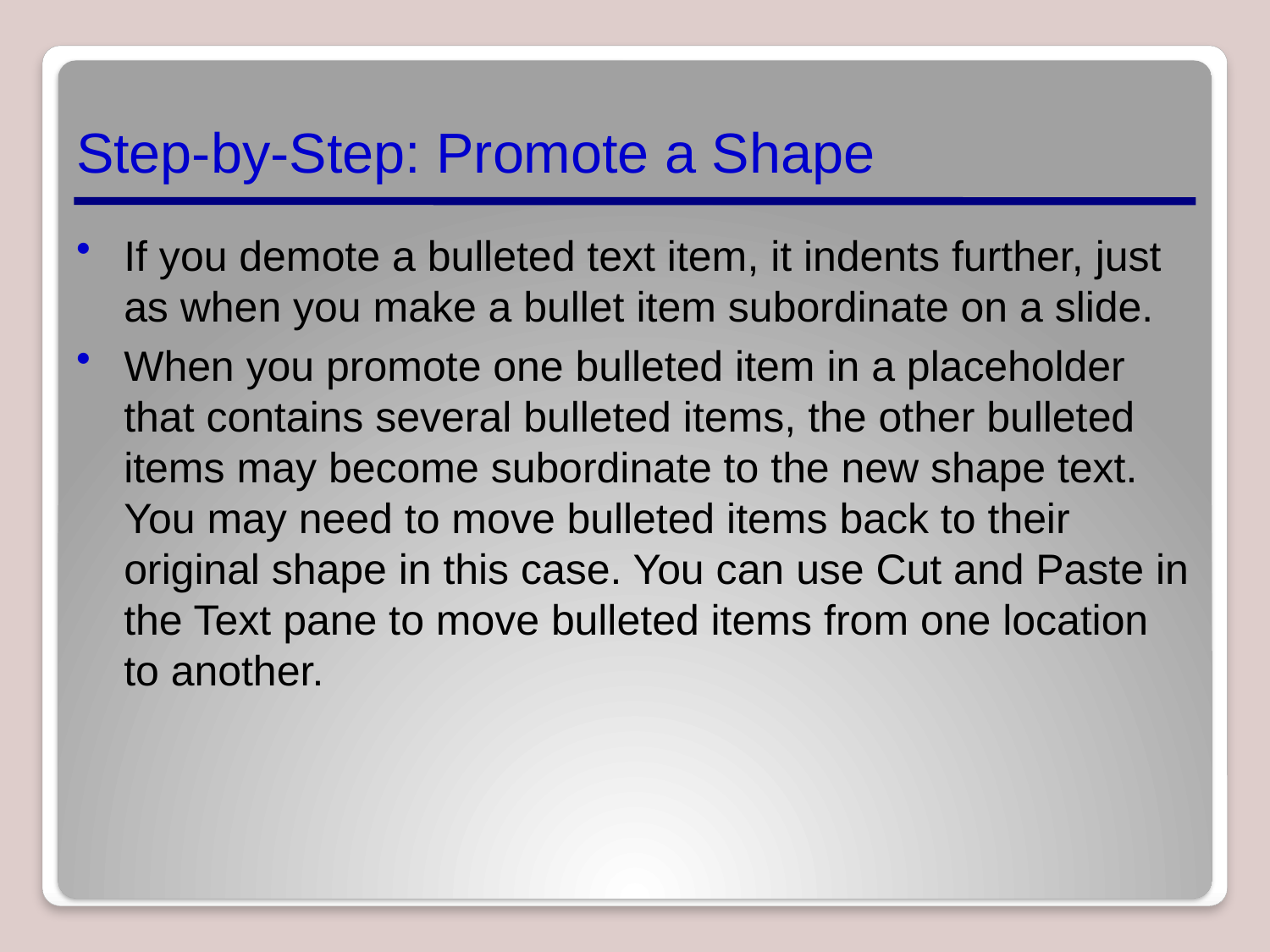

# Step-by-Step: Promote a Shape
If you demote a bulleted text item, it indents further, just as when you make a bullet item subordinate on a slide.
When you promote one bulleted item in a placeholder that contains several bulleted items, the other bulleted items may become subordinate to the new shape text. You may need to move bulleted items back to their original shape in this case. You can use Cut and Paste in the Text pane to move bulleted items from one location to another.